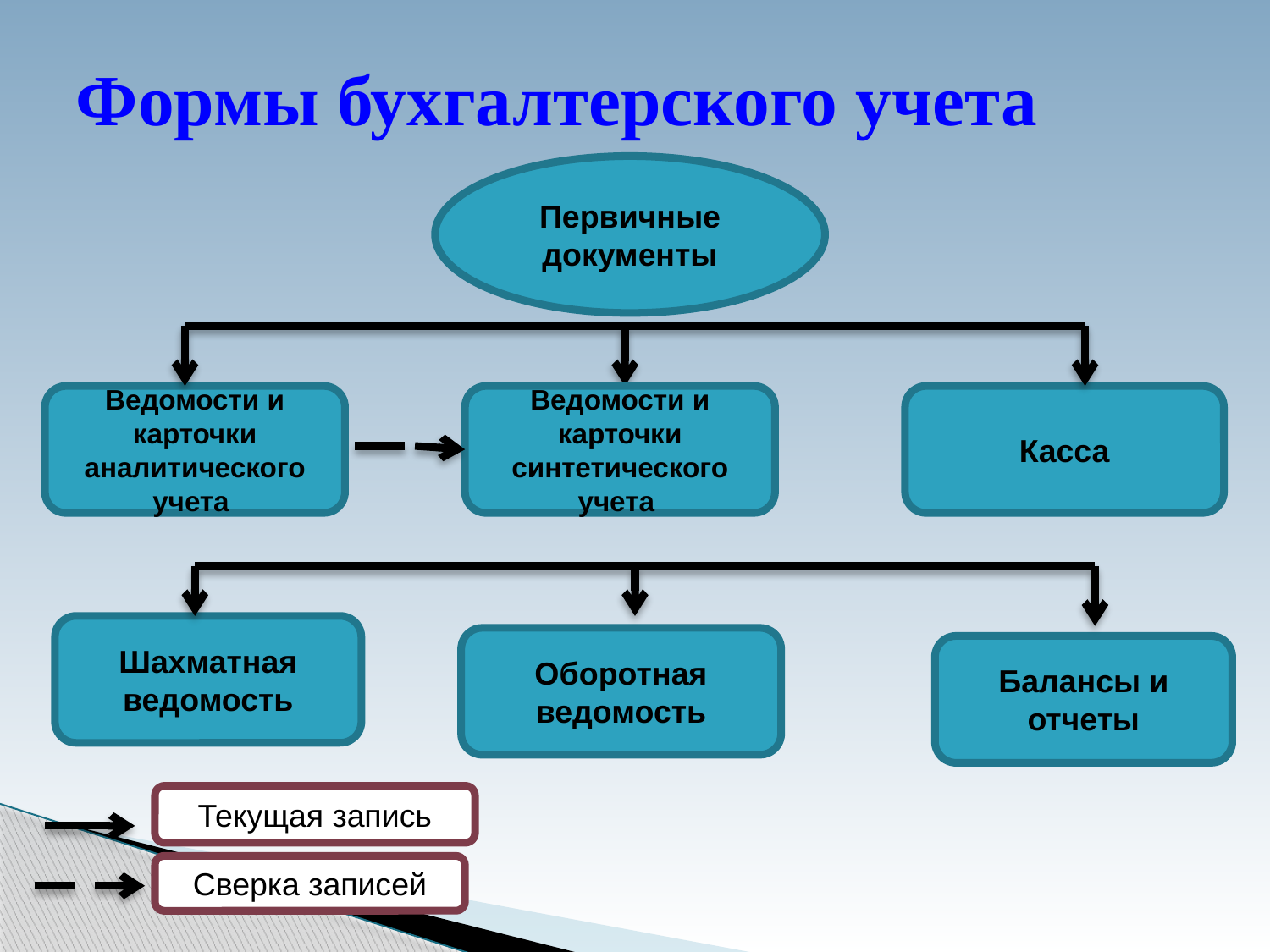

# Формы бухгалтерского учета

Первичные документы
Ведомости и карточки аналитического учета
Ведомости и карточки синтетического учета
Касса
Шахматная ведомость
Оборотная ведомость
Балансы и отчеты
Текущая запись
Сверка записей